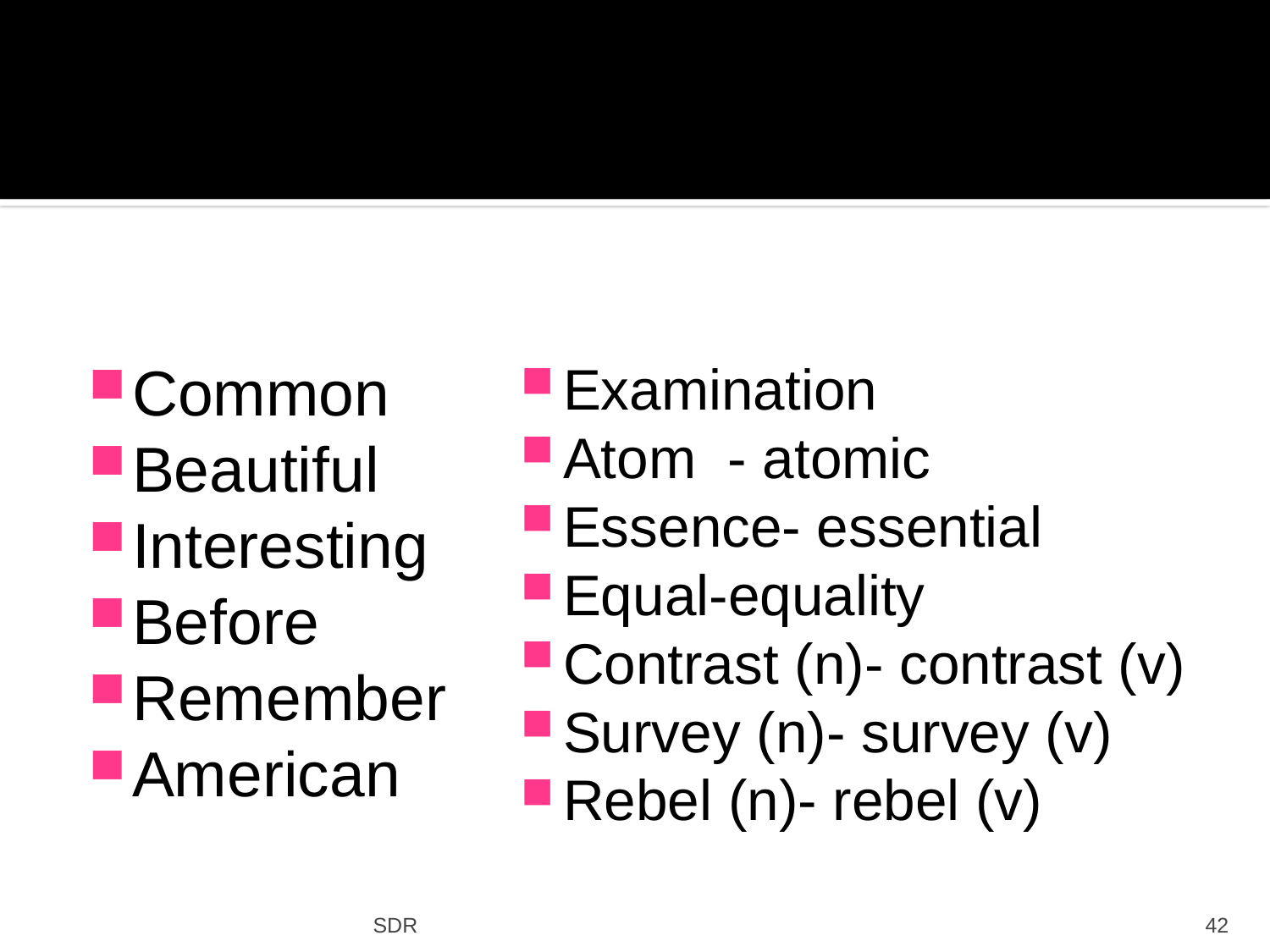

#

Common
Beautiful
Interesting
Before
Remember
American

Examination
Atom  - atomic
Essence- essential
Equal-equality
Contrast (n)- contrast (v)
Survey (n)- survey (v)
Rebel (n)- rebel (v)

SDR
42